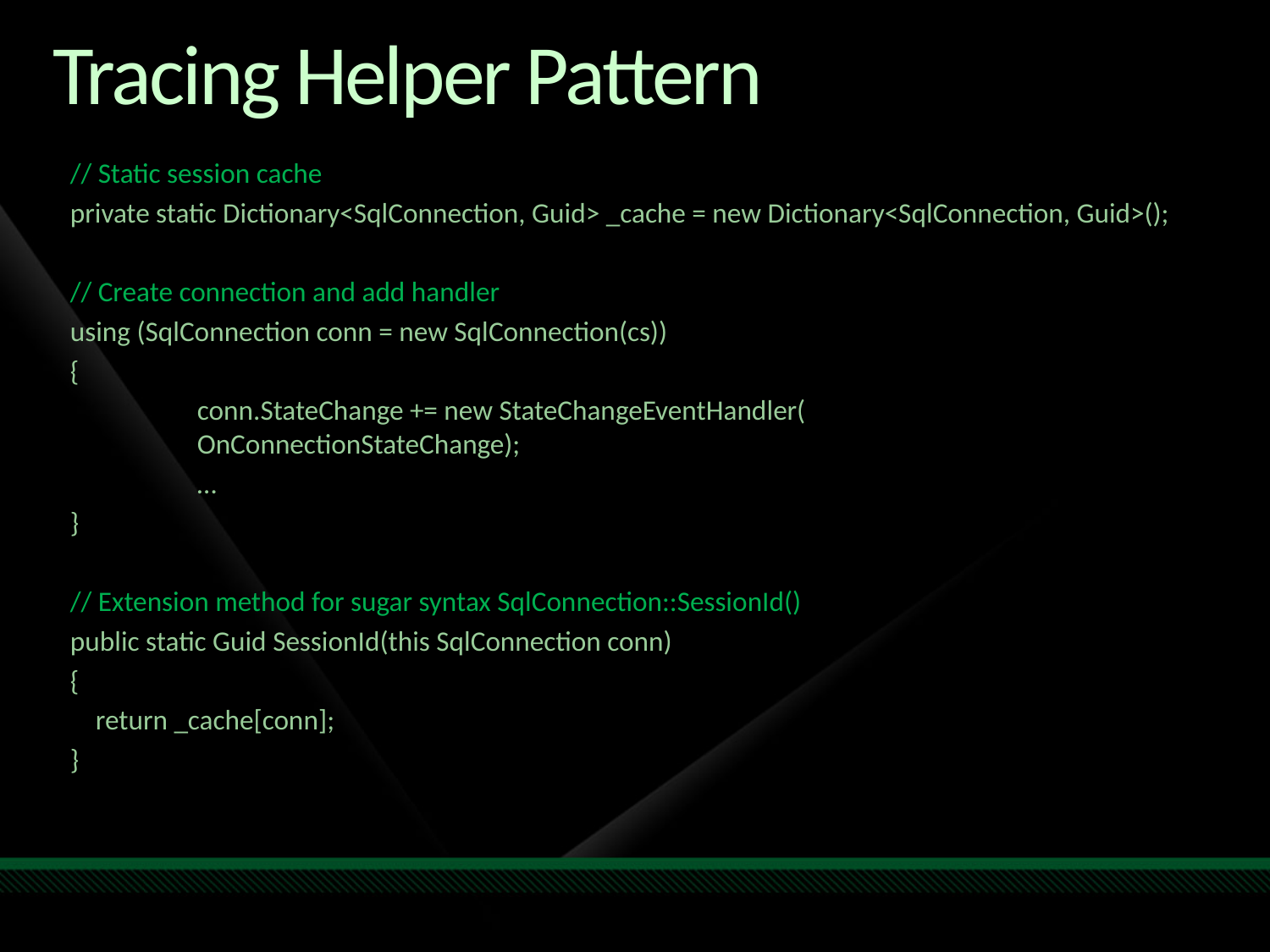

# Tracing Helper Pattern
// Static session cache
private static Dictionary<SqlConnection, Guid> _cache = new Dictionary<SqlConnection, Guid>();

// Create connection and add handler
using (SqlConnection conn = new SqlConnection(cs))
{
	conn.StateChange += new StateChangeEventHandler(
 	OnConnectionStateChange);
	…
}

// Extension method for sugar syntax SqlConnection::SessionId()
public static Guid SessionId(this SqlConnection conn)
{
    return _cache[conn];
}